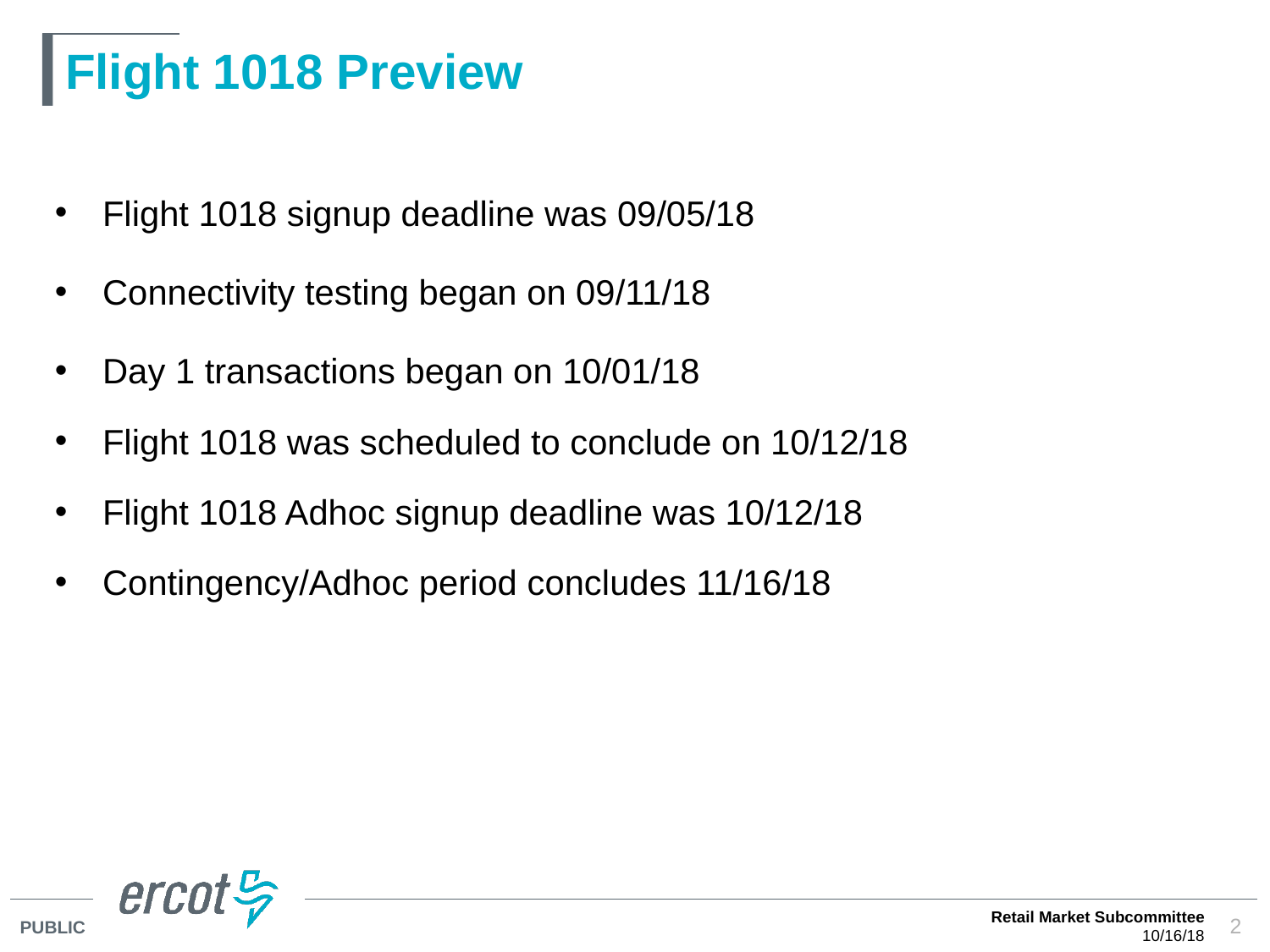

# Flight 1018 Preview

Flight 1018 signup deadline was 09/05/18
Connectivity testing began on 09/11/18
Day 1 transactions began on 10/01/18
Flight 1018 was scheduled to conclude on 10/12/18
Flight 1018 Adhoc signup deadline was 10/12/18
Contingency/Adhoc period concludes 11/16/18
Retail Market Subcommittee
10/16/18
2